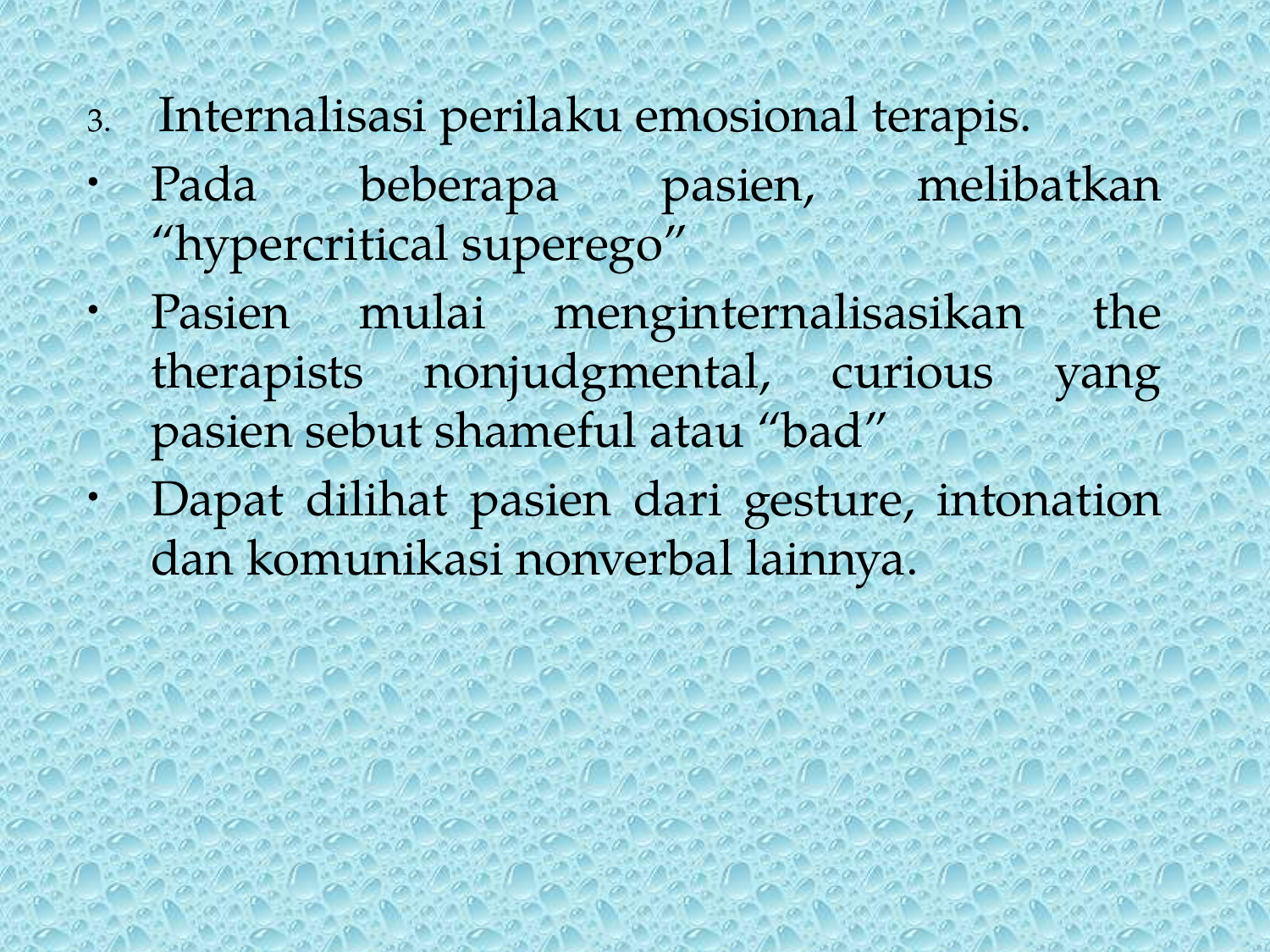

Internalisasi perilaku emosional terapis.
Pada beberapa pasien, melibatkan “hypercritical superego”
Pasien mulai menginternalisasikan the therapists nonjudgmental, curious yang pasien sebut shameful atau “bad”
Dapat dilihat pasien dari gesture, intonation dan komunikasi nonverbal lainnya.